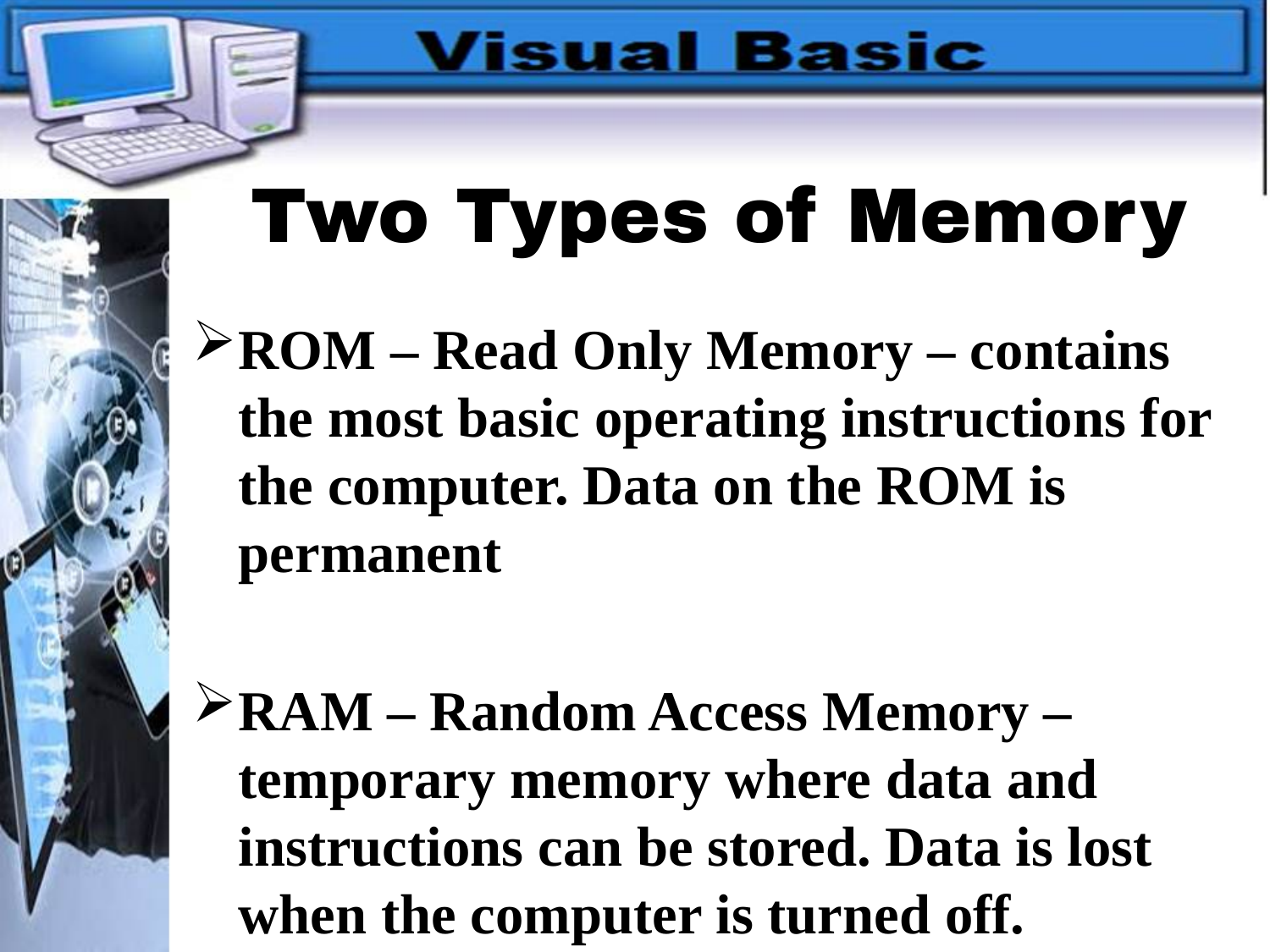

# Two Types of Memory
ROM – Read Only Memory – contains the most basic operating instructions for the computer. Data on the ROM is permanent

RAM – Random Access Memory – temporary memory where data and instructions can be stored. Data is lost when the computer is turned off.